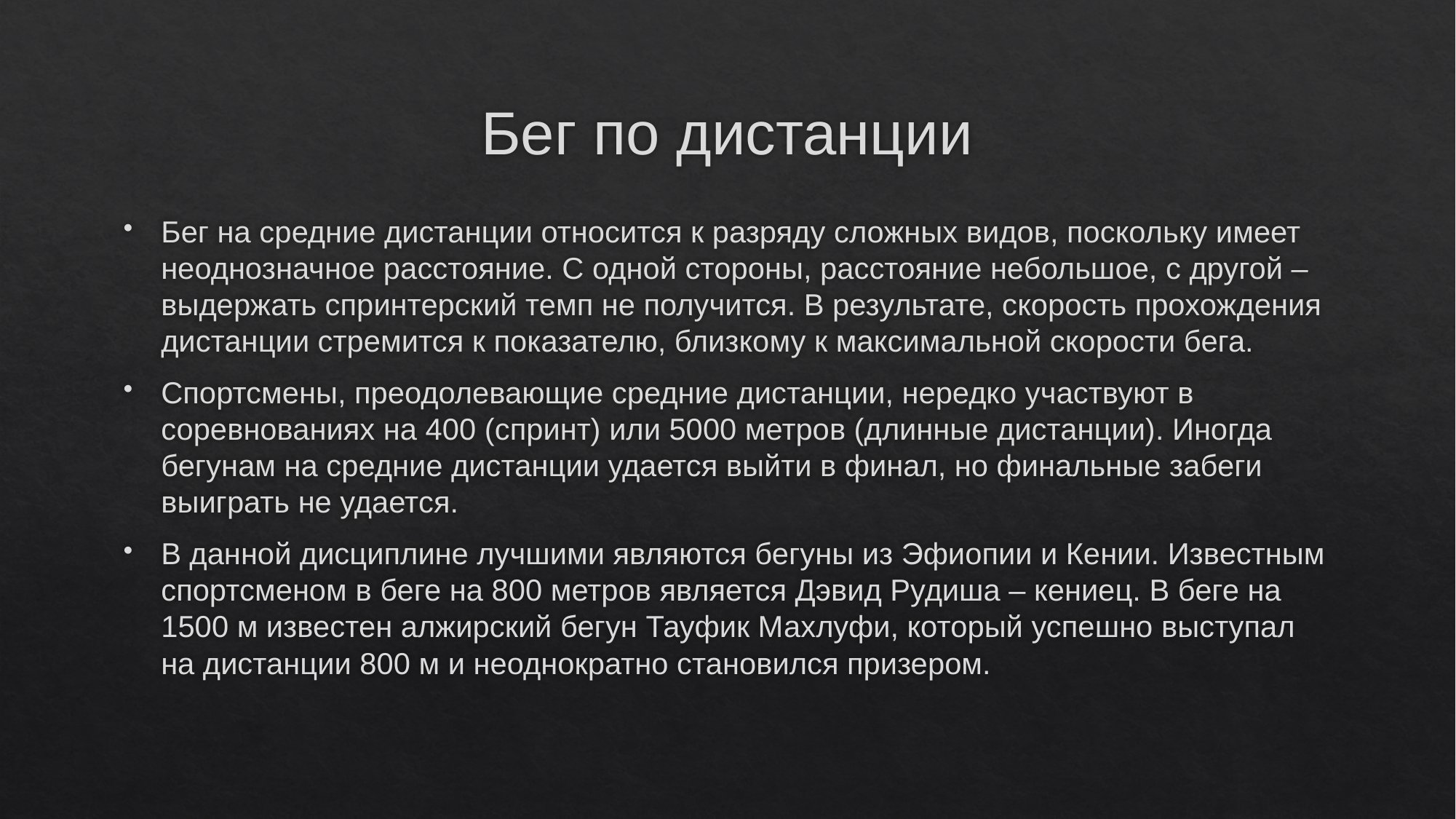

# Бег по дистанции
Бег на средние дистанции относится к разряду сложных видов, поскольку имеет неоднозначное расстояние. С одной стороны, расстояние небольшое, с другой – выдержать спринтерский темп не получится. В результате, скорость прохождения дистанции стремится к показателю, близкому к максимальной скорости бега.
Спортсмены, преодолевающие средние дистанции, нередко участвуют в соревнованиях на 400 (спринт) или 5000 метров (длинные дистанции). Иногда бегунам на средние дистанции удается выйти в финал, но финальные забеги выиграть не удается.
В данной дисциплине лучшими являются бегуны из Эфиопии и Кении. Известным спортсменом в беге на 800 метров является Дэвид Рудиша – кениец. В беге на 1500 м известен алжирский бегун Тауфик Махлуфи, который успешно выступал на дистанции 800 м и неоднократно становился призером.